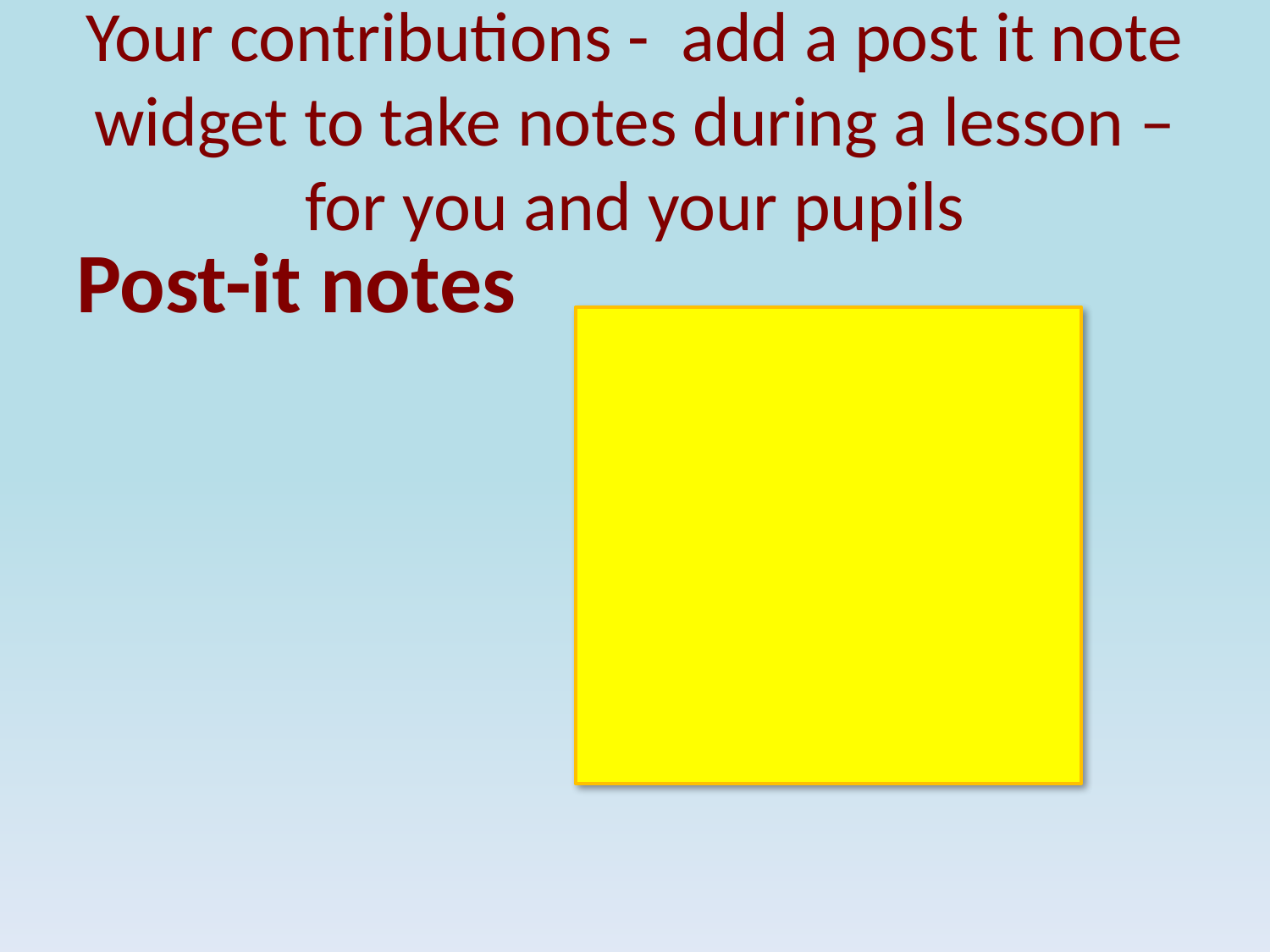

# Your contributions -  add a post it note widget to take notes during a lesson – for you and your pupils
Post-it notes